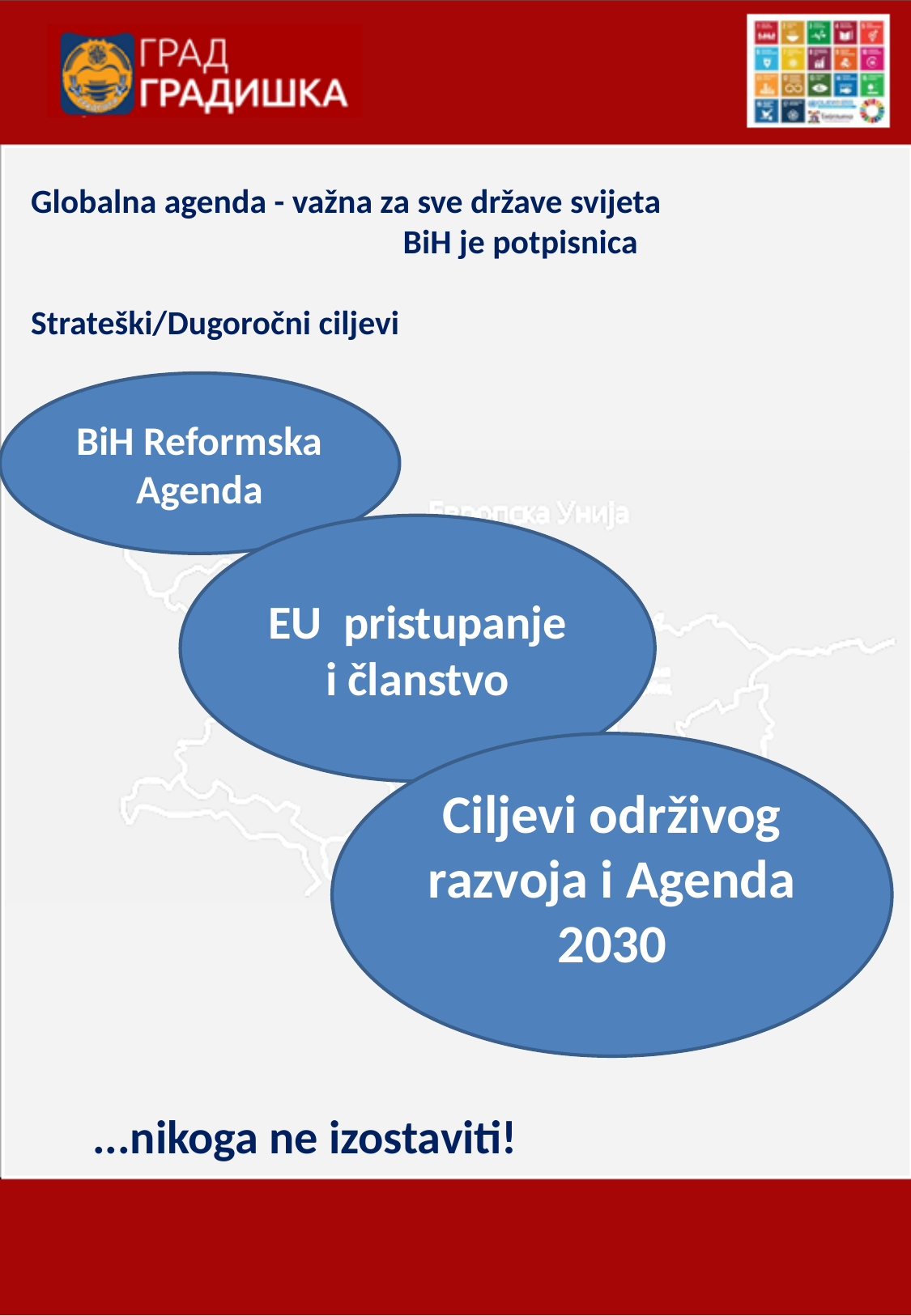

Globalna agenda - važna za sve države svijeta
			 BiH je potpisnica
Strateški/Dugoročni ciljevi

						         ...nikoga ne izostaviti!
BiH Reformska Agenda
EU  pristupanje i članstvo
Ciljevi održivog razvoja i Agenda 2030